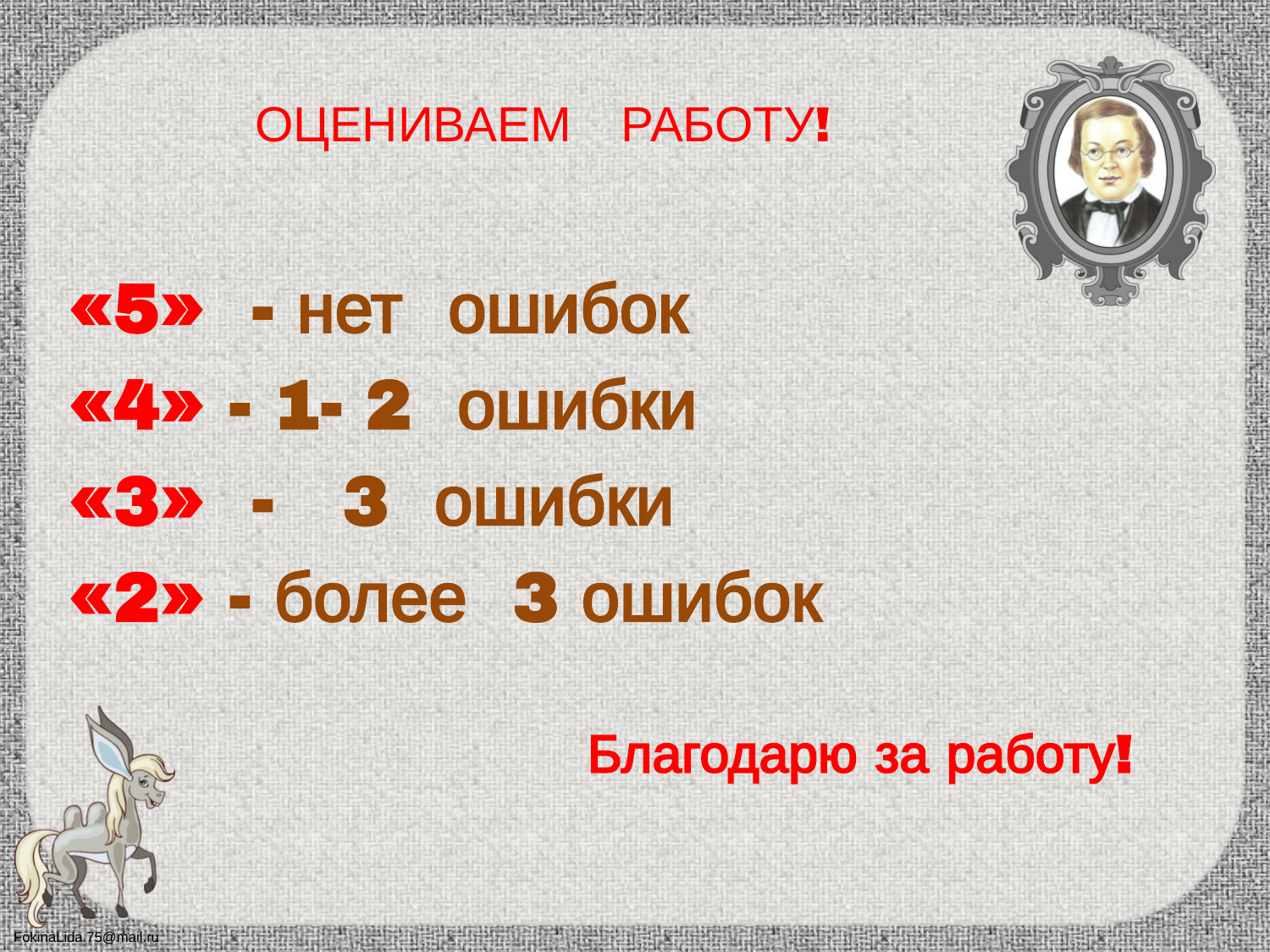

ОЦЕНИВАЕМ   РАБОТУ!

«5»  - нет  ошибок
«4» - 1- 2  ошибки
«3»  -   3  ошибки
«2» - более  3 ошибок

Благодарю за работу!